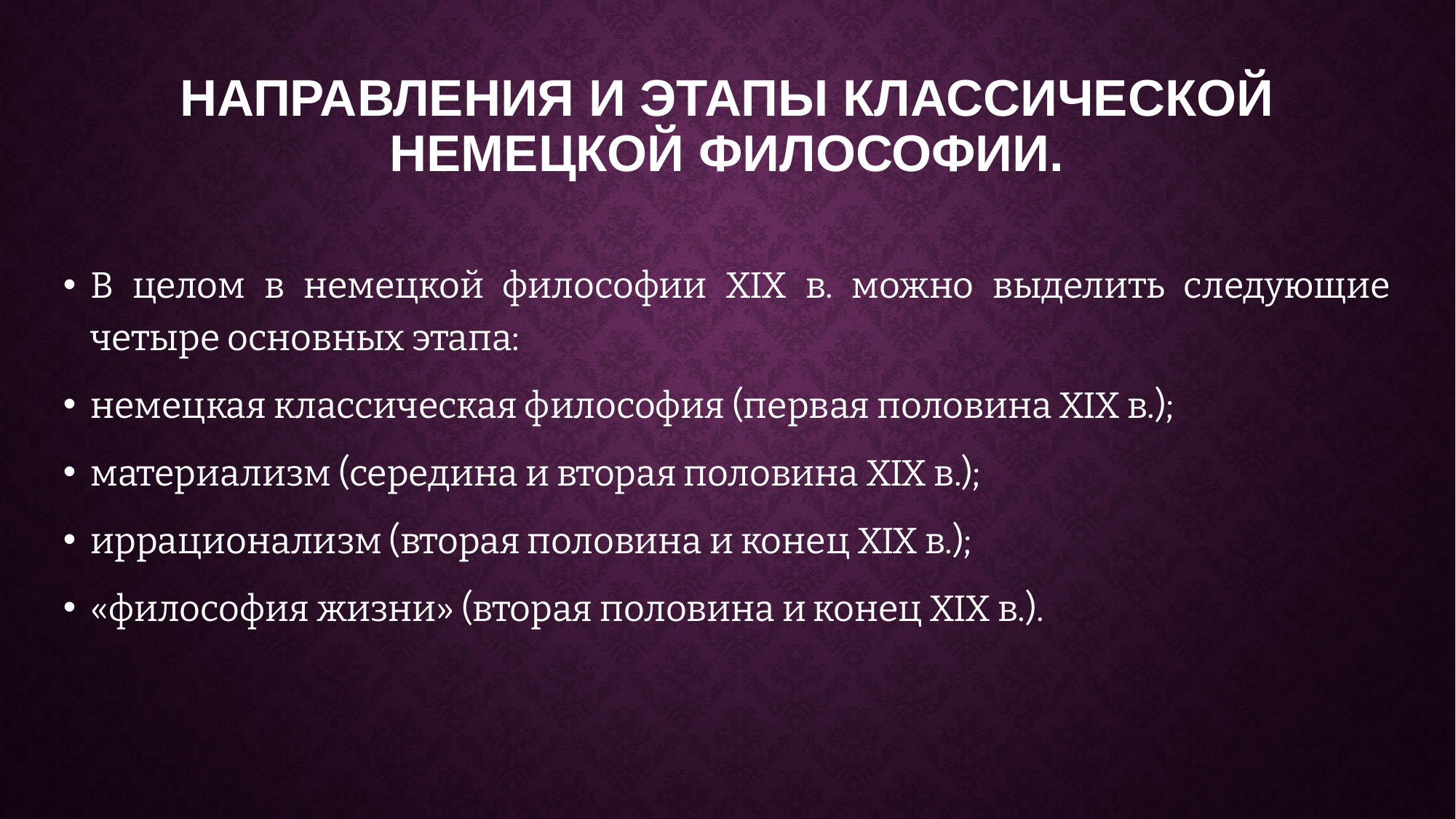

# Направления и этапы классической немецкой философии.
В целом в немецкой философии XIX в. можно выделить следующие четыре основных этапа:
немецкая классическая философия (первая половина XIX в.);
материализм (середина и вторая половина XIX в.);
иррационализм (вторая половина и конец XIX в.);
«философия жизни» (вторая половина и конец XIX в.).